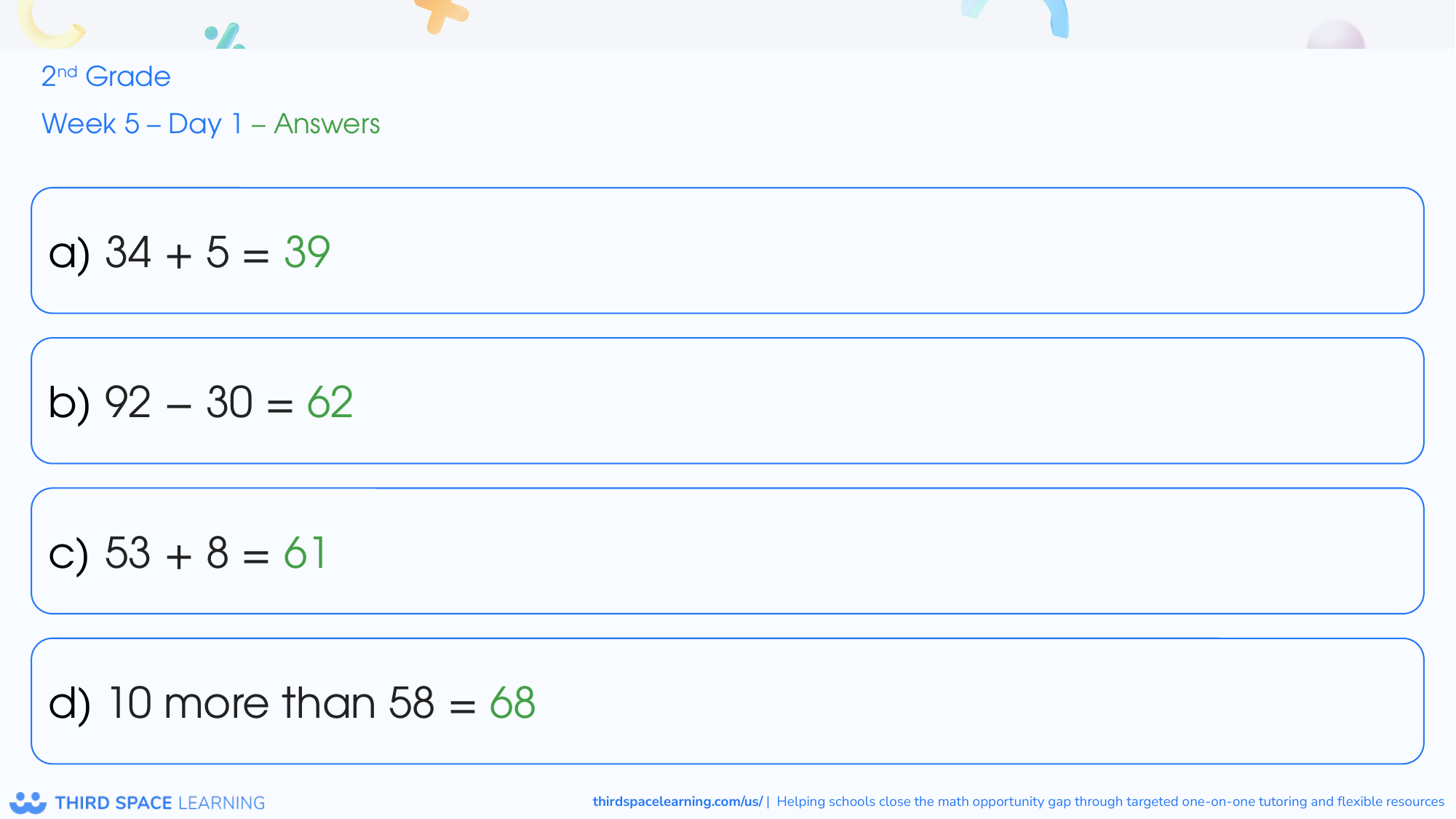

2nd Grade
Week 5 – Day 1 – Answers
34 + 5 = 39
92 − 30 = 62
53 + 8 = 61
10 more than 58 = 68